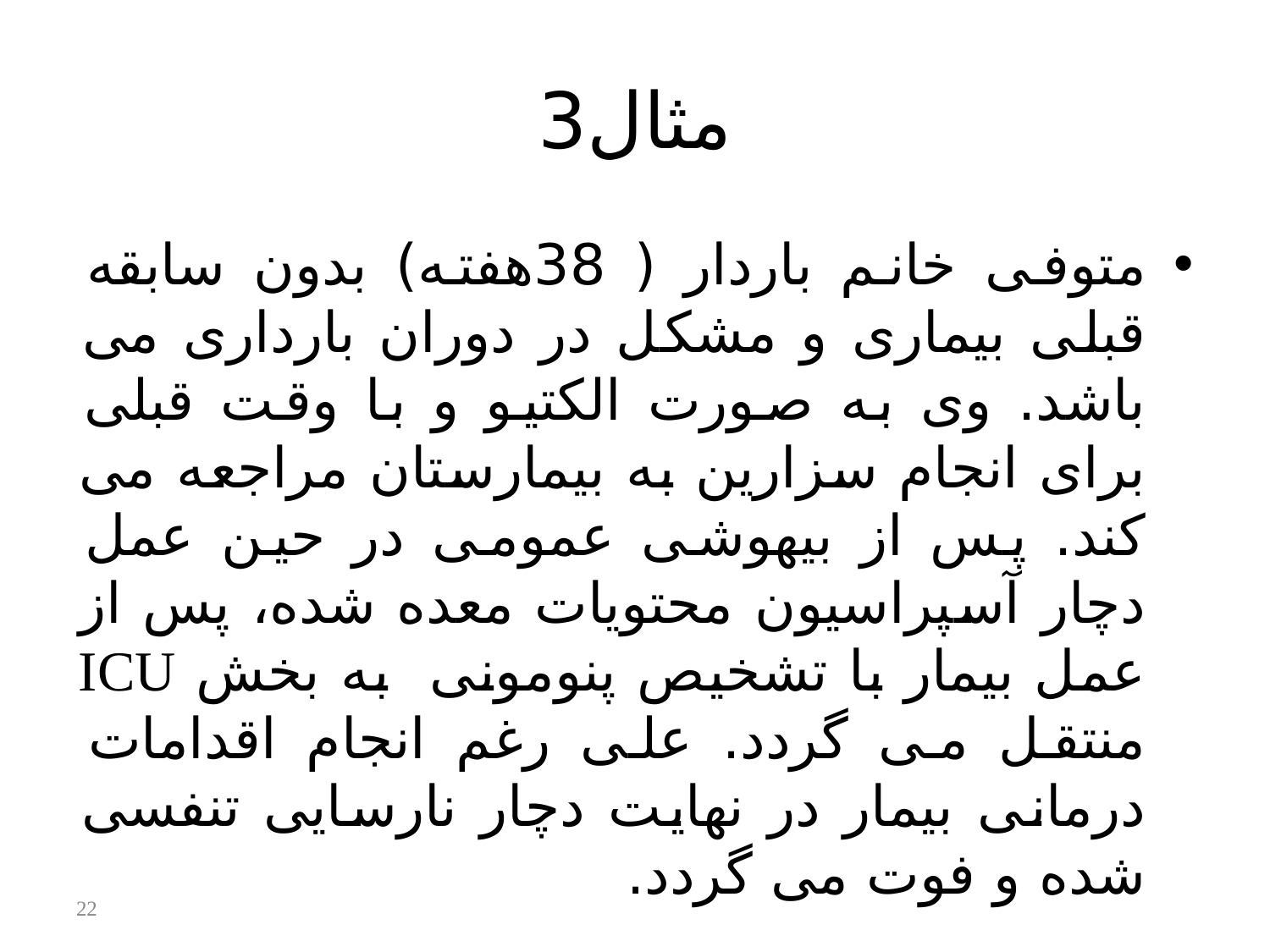

# مثال3
متوفی خانم باردار ( 38هفته) بدون سابقه قبلی بیماری و مشکل در دوران بارداری می باشد. وی به صورت الکتیو و با وقت قبلی برای انجام سزارین به بیمارستان مراجعه می کند. پس از بیهوشی عمومی در حین عمل دچار آسپراسیون محتویات معده شده، پس از عمل بیمار با تشخیص پنومونی  به بخش ICU منتقل می گردد. علی رغم انجام اقدامات درمانی بیمار در نهایت دچار نارسایی تنفسی شده و فوت می گردد.
22